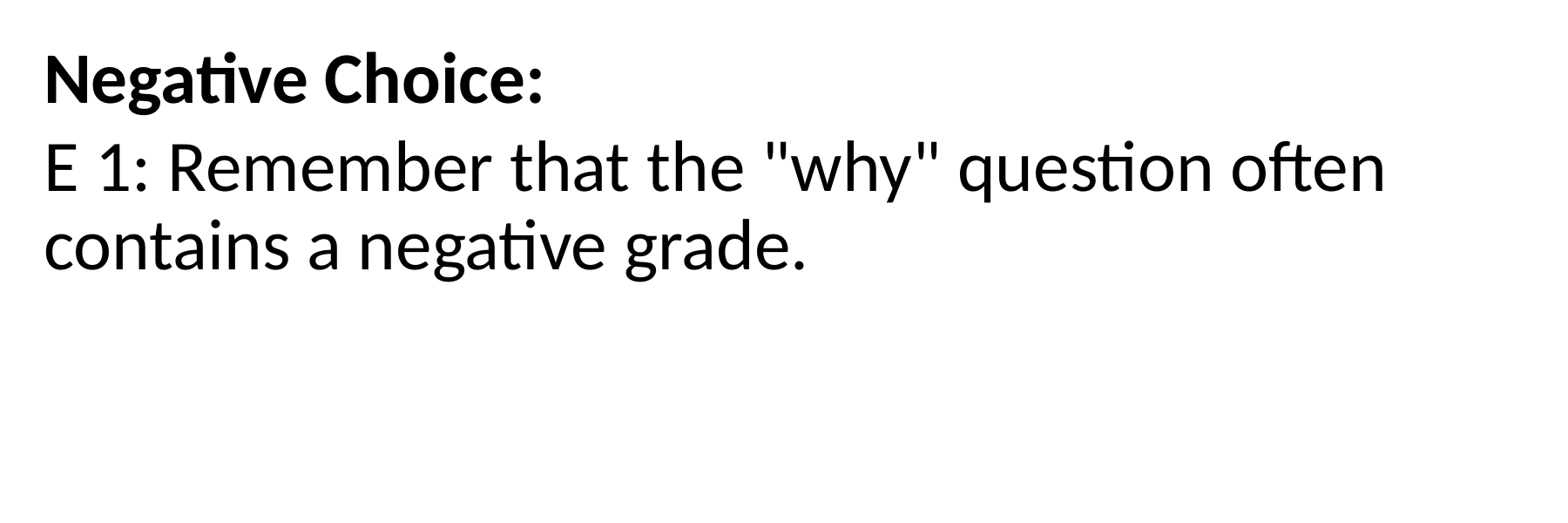

Negative Choice:
E 1: Remember that the "why" question often contains a negative grade.